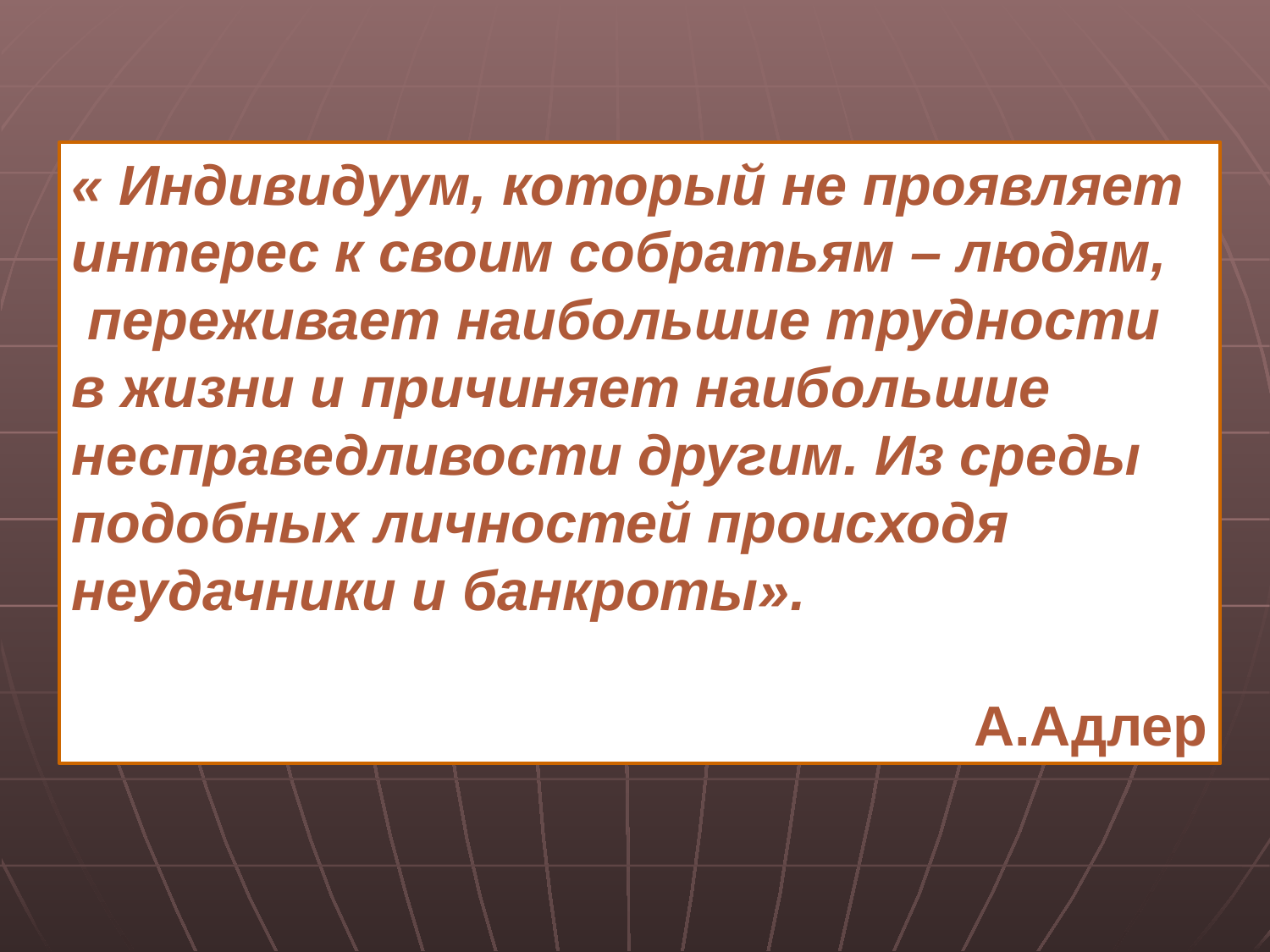

« Индивидуум, который не проявляет интерес к своим собратьям – людям,
 переживает наибольшие трудности в жизни и причиняет наибольшие  несправедливости другим. Из среды подобных личностей происходя             неудачники и банкроты».
                                                                       А.Адлер